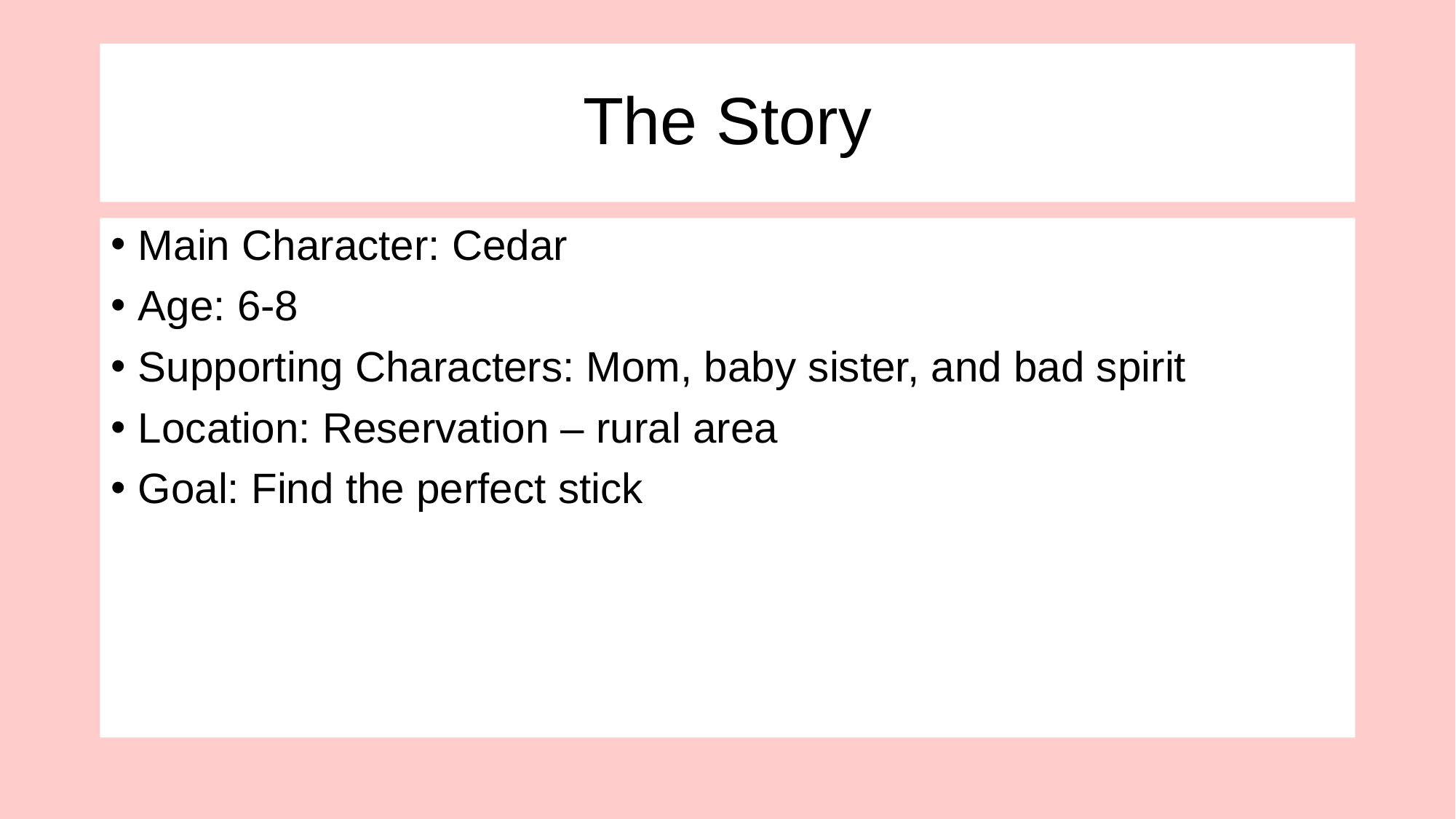

# The Story
Main Character: Cedar
Age: 6-8
Supporting Characters: Mom, baby sister, and bad spirit
Location: Reservation – rural area
Goal: Find the perfect stick